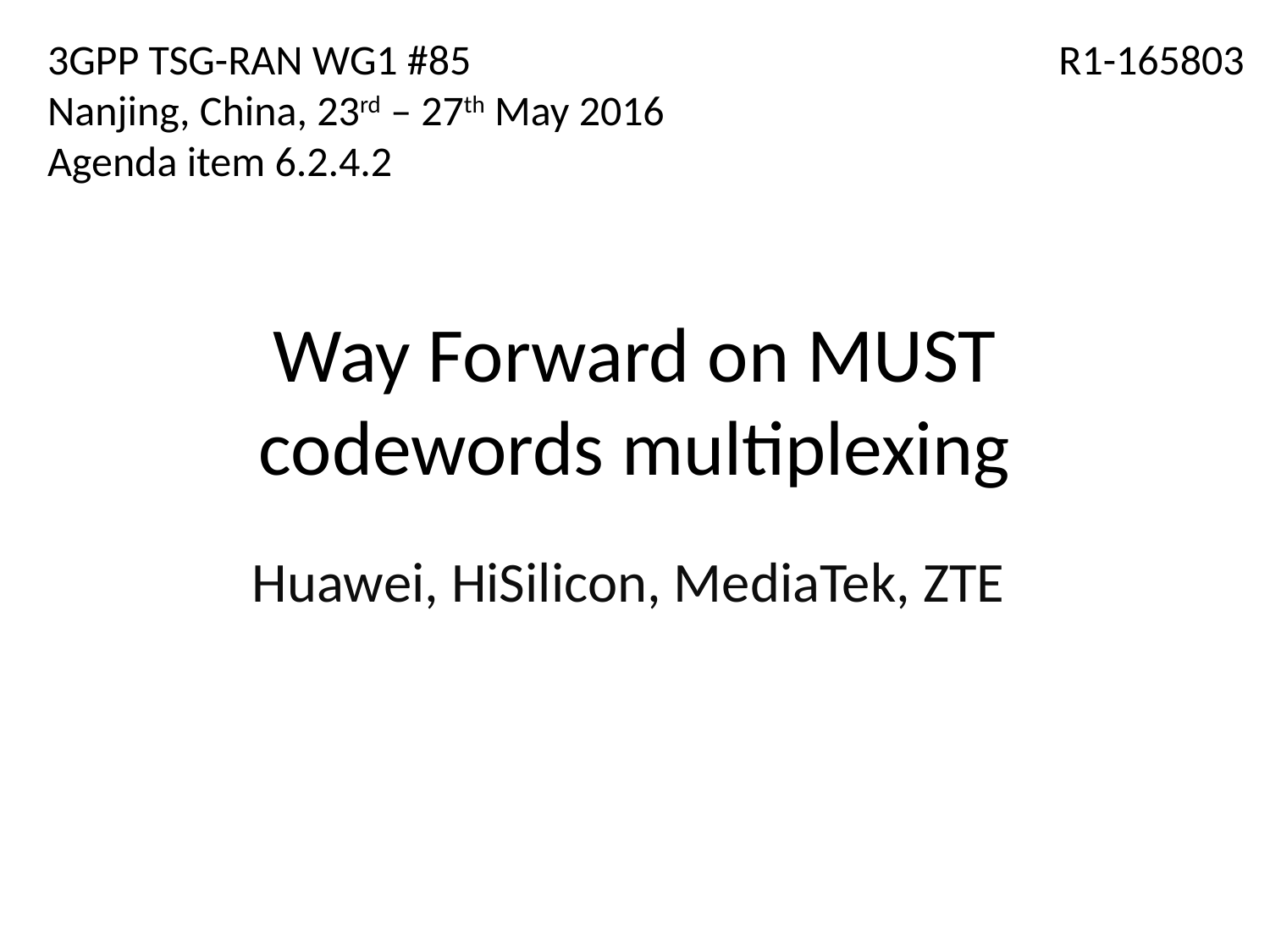

3GPP TSG-RAN WG1 #85
Nanjing, China, 23rd – 27th May 2016
Agenda item 6.2.4.2
R1-165803
# Way Forward on MUST codewords multiplexing
Huawei, HiSilicon, MediaTek, ZTE